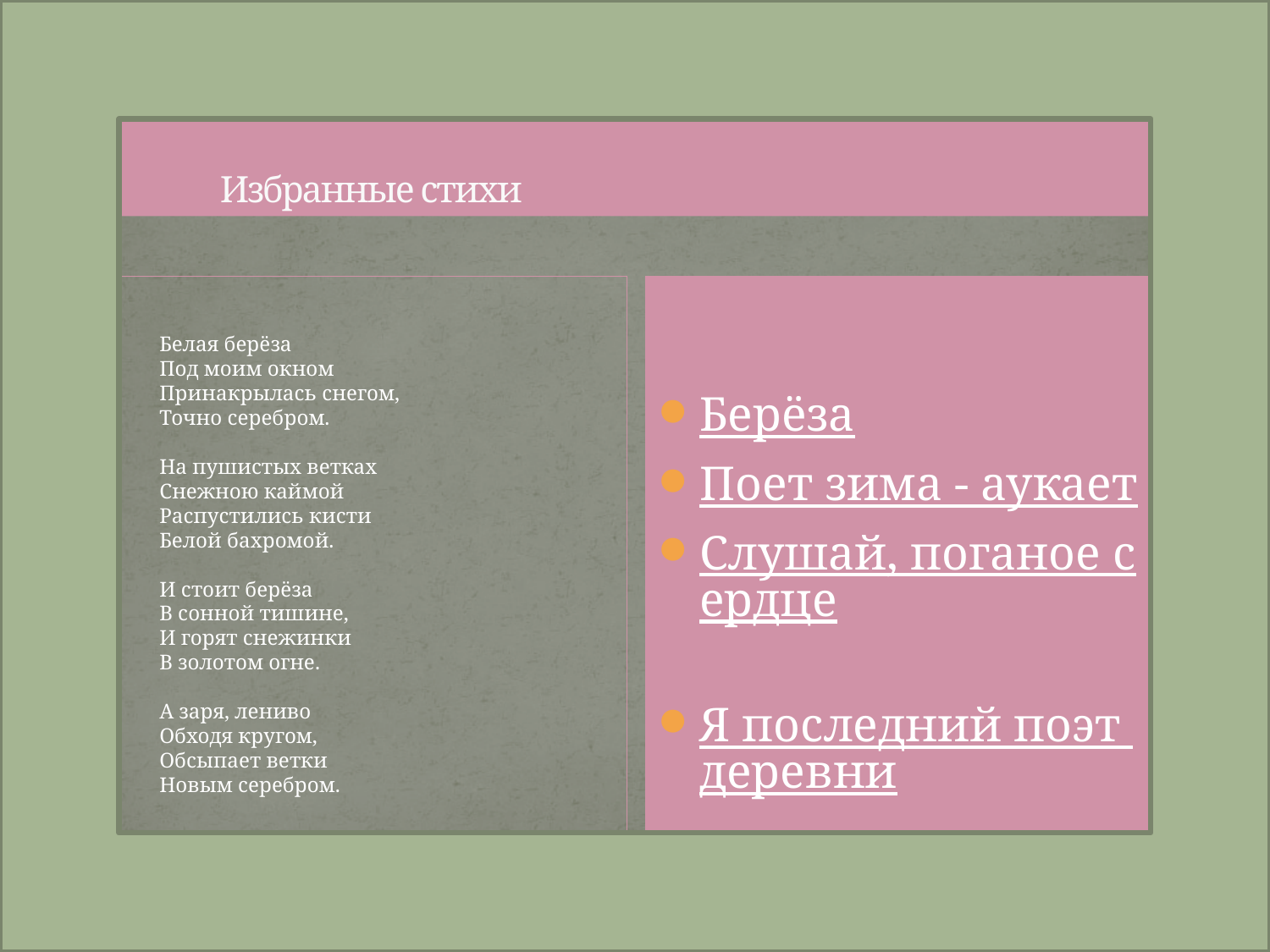

# Избранные стихи
Белая берёза
Под моим окном
Принакрылась снегом,
Точно серебром.
На пушистых ветках
Снежною каймой
Распустились кисти
Белой бахромой.
И стоит берёза
В сонной тишине,
И горят снежинки
В золотом огне.
А заря, лениво
Обходя кругом,
Обсыпает ветки
Новым серебром.

Берёза
Поет зима - аукает
Слушай, поганое сердце
Я последний поэт деревни